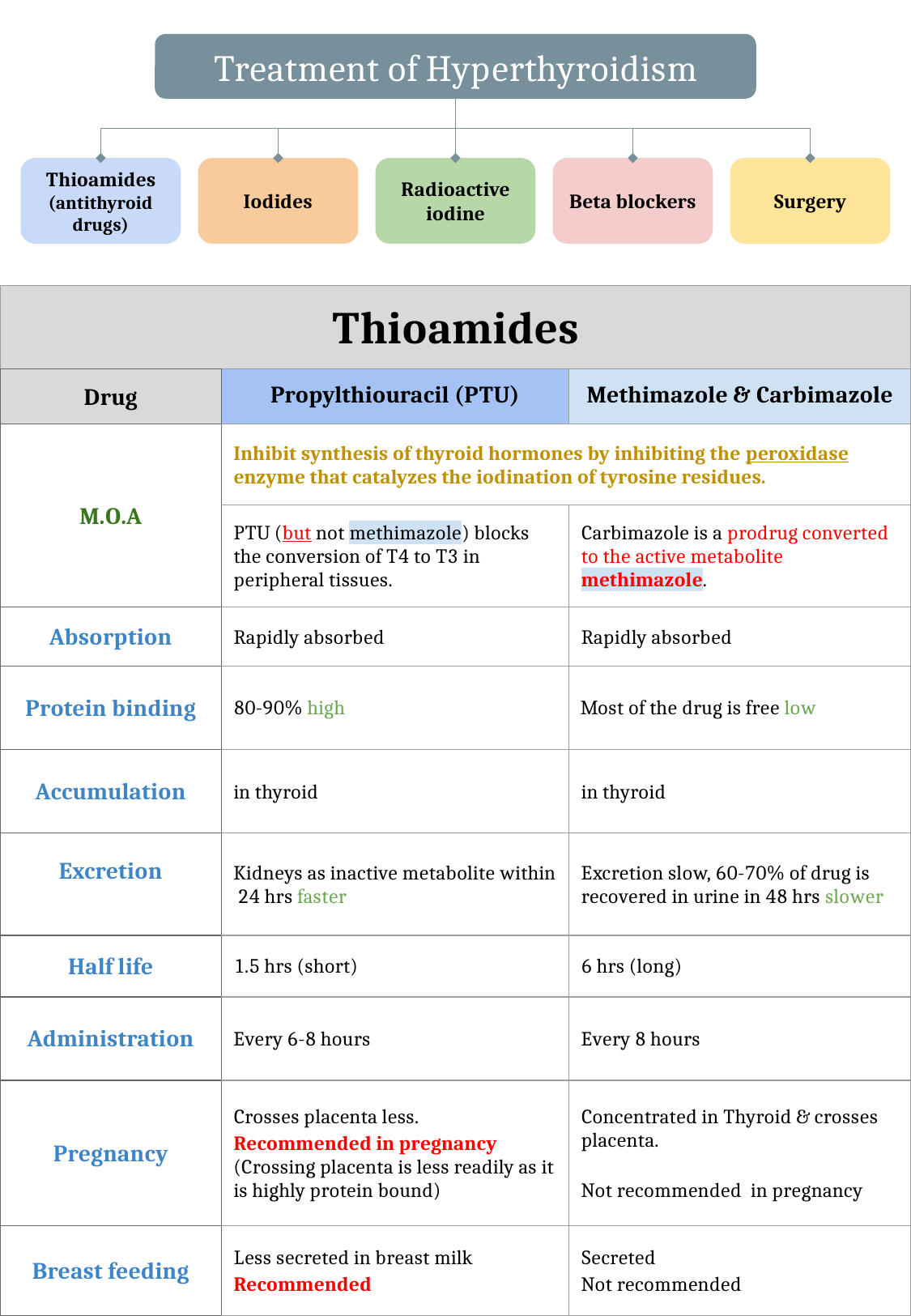

Treatment of Hyperthyroidism
Thioamides (antithyroid drugs)
Radioactive iodine
Iodides
Beta blockers
Surgery
| Thioamides |  |  |
| --- | --- | --- |
| Drug | Propylthiouracil (PTU) | Methimazole & Carbimazole |
| M.O.A | Inhibit synthesis of thyroid hormones by inhibiting the peroxidase enzyme that catalyzes the iodination of tyrosine residues. |  |
|  | PTU (but not methimazole) blocks the conversion of T4 to T3 in peripheral tissues. | Carbimazole is a prodrug converted to the active metabolite methimazole. |
| Absorption | Rapidly absorbed | Rapidly absorbed |
| Protein binding | 80-90% high | Most of the drug is free low |
| Accumulation | in thyroid | in thyroid |
| Excretion | Kidneys as inactive metabolite within 24 hrs faster | Excretion slow, 60-70% of drug is recovered in urine in 48 hrs slower |
| Half life | 1.5 hrs (short) | 6 hrs (long) |
| Administration | Every 6-8 hours | Every 8 hours |
| Pregnancy | Crosses placenta less. Recommended in pregnancy (Crossing placenta is less readily as it is highly protein bound) | Concentrated in Thyroid & crosses placenta. Not recommended in pregnancy |
| Breast feeding | Less secreted in breast milk Recommended | Secreted Not recommended |